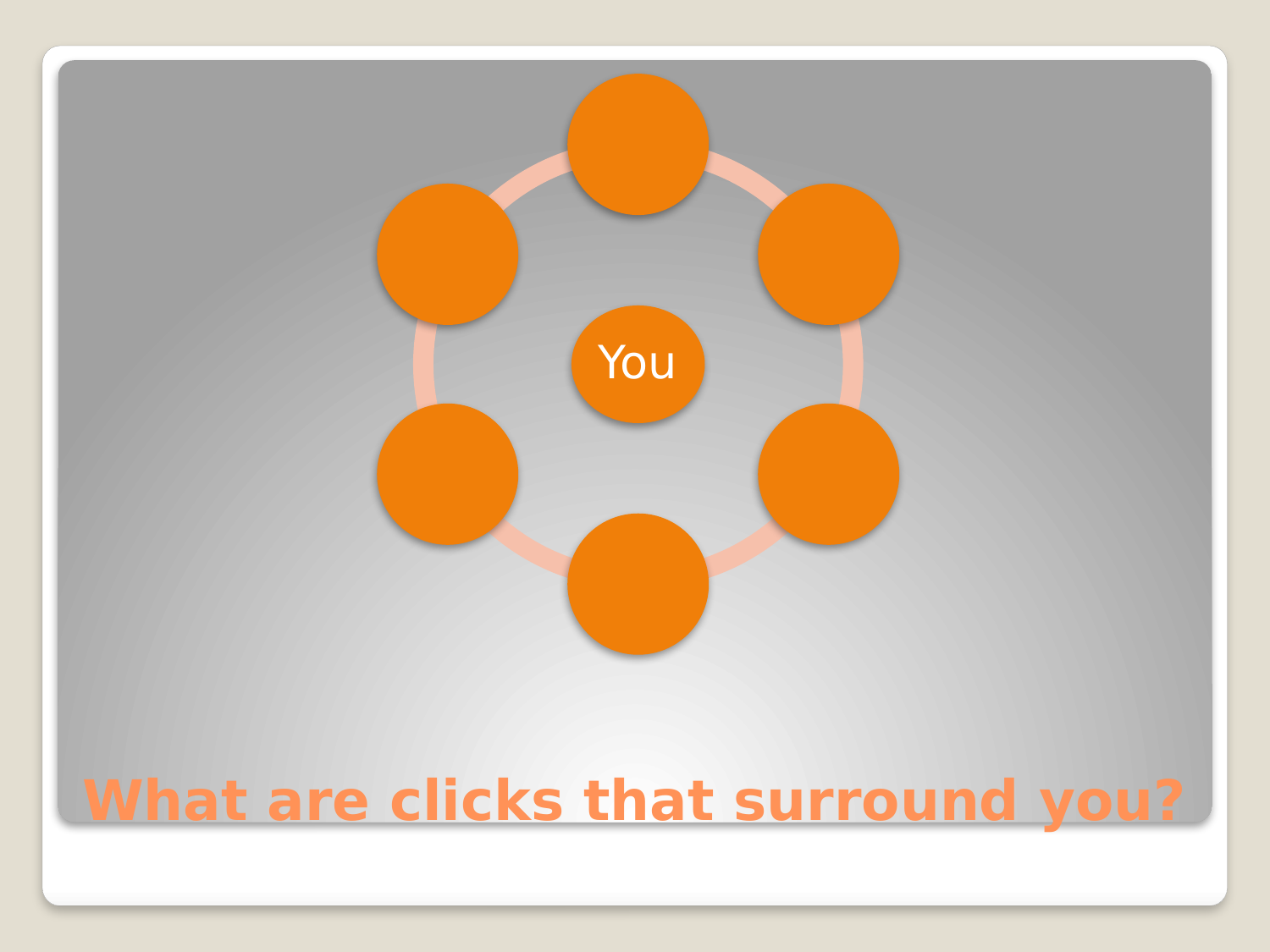

You

# What are clicks that surround you?